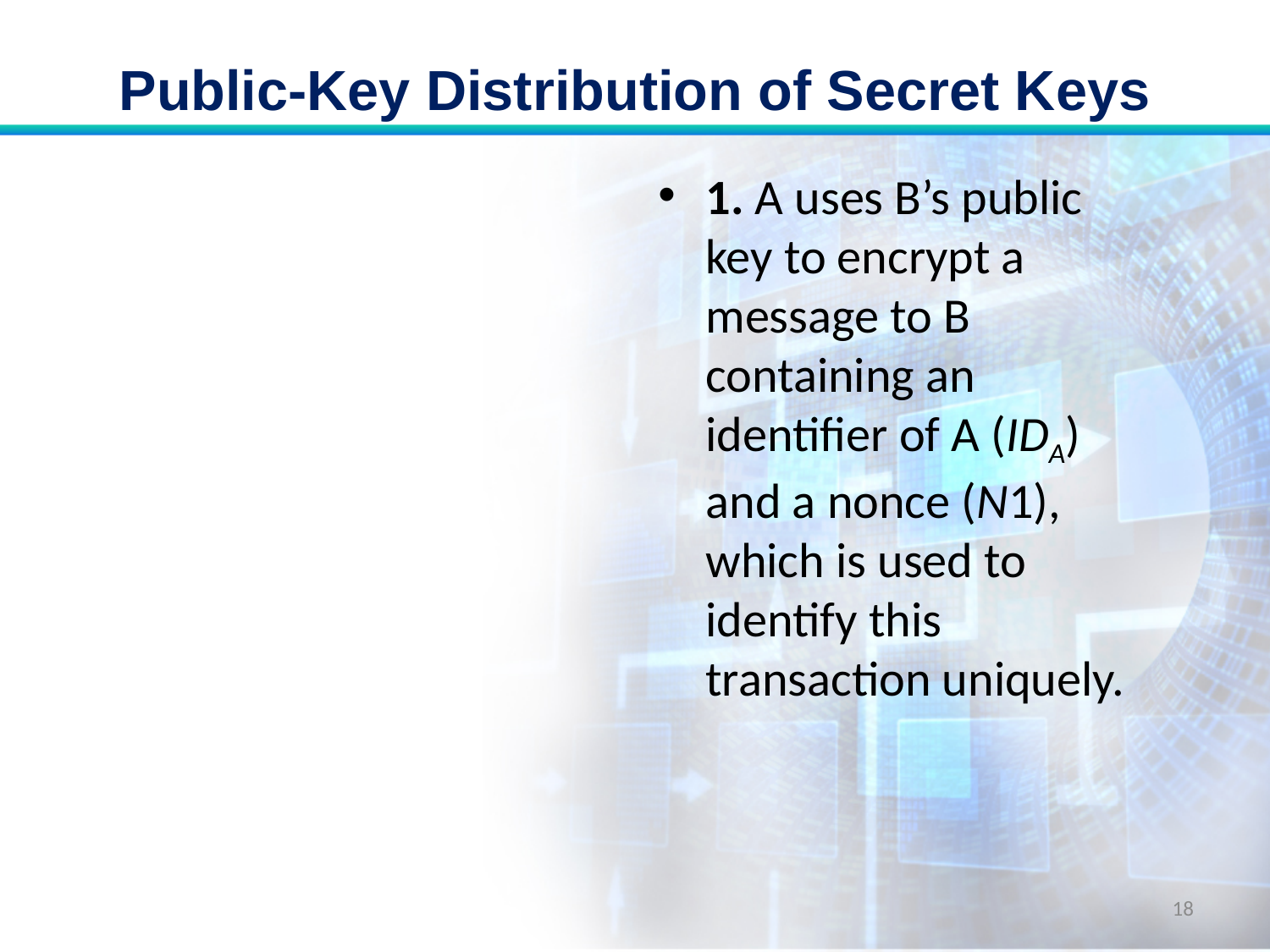

# Public-Key Distribution of Secret Keys
1. A uses B’s public key to encrypt a message to B containing an identifier of A (IDA) and a nonce (N1), which is used to identify this transaction uniquely.
18